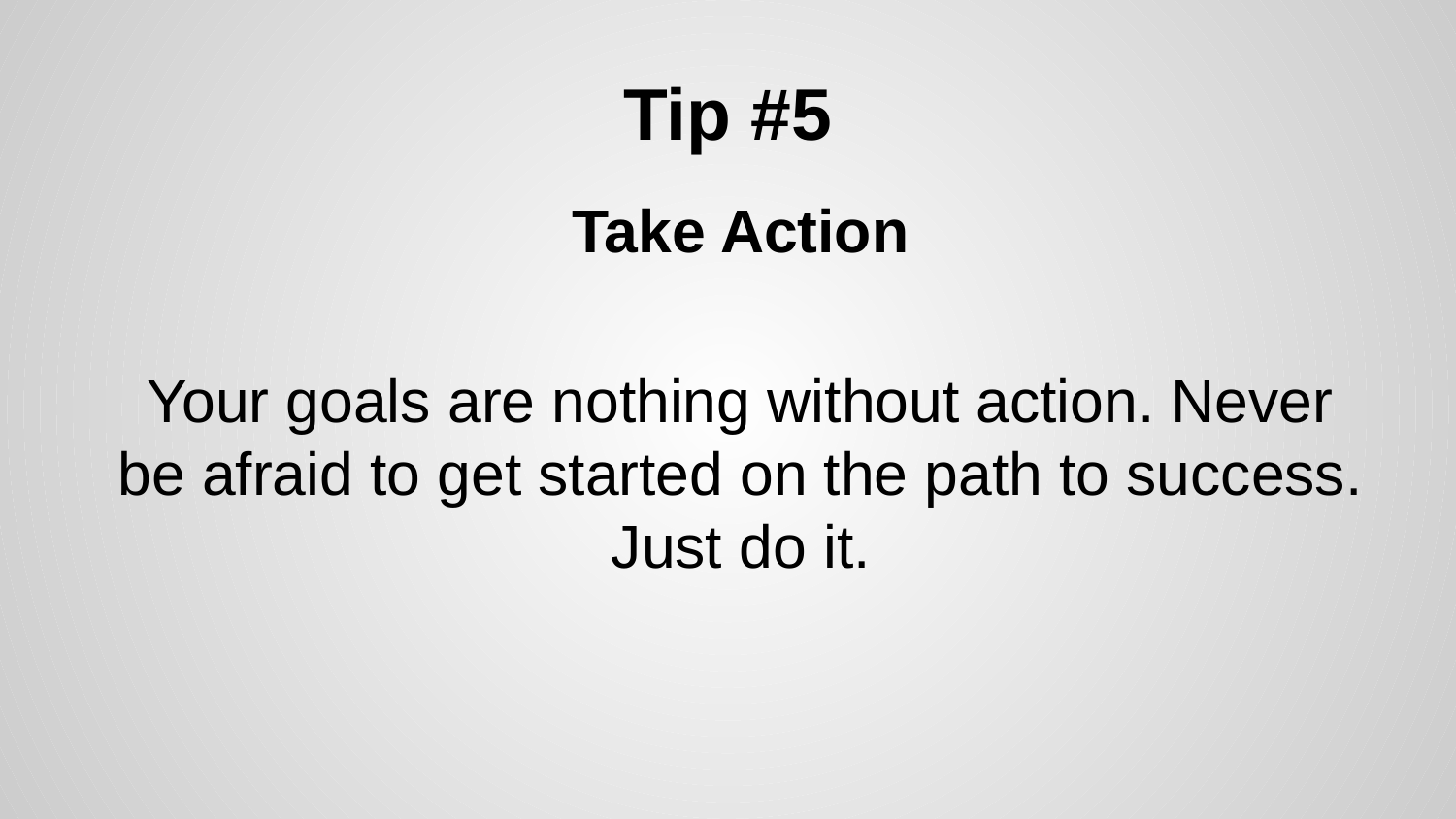

# Tip #5
Take Action

Your goals are nothing without action. Never be afraid to get started on the path to success. Just do it.